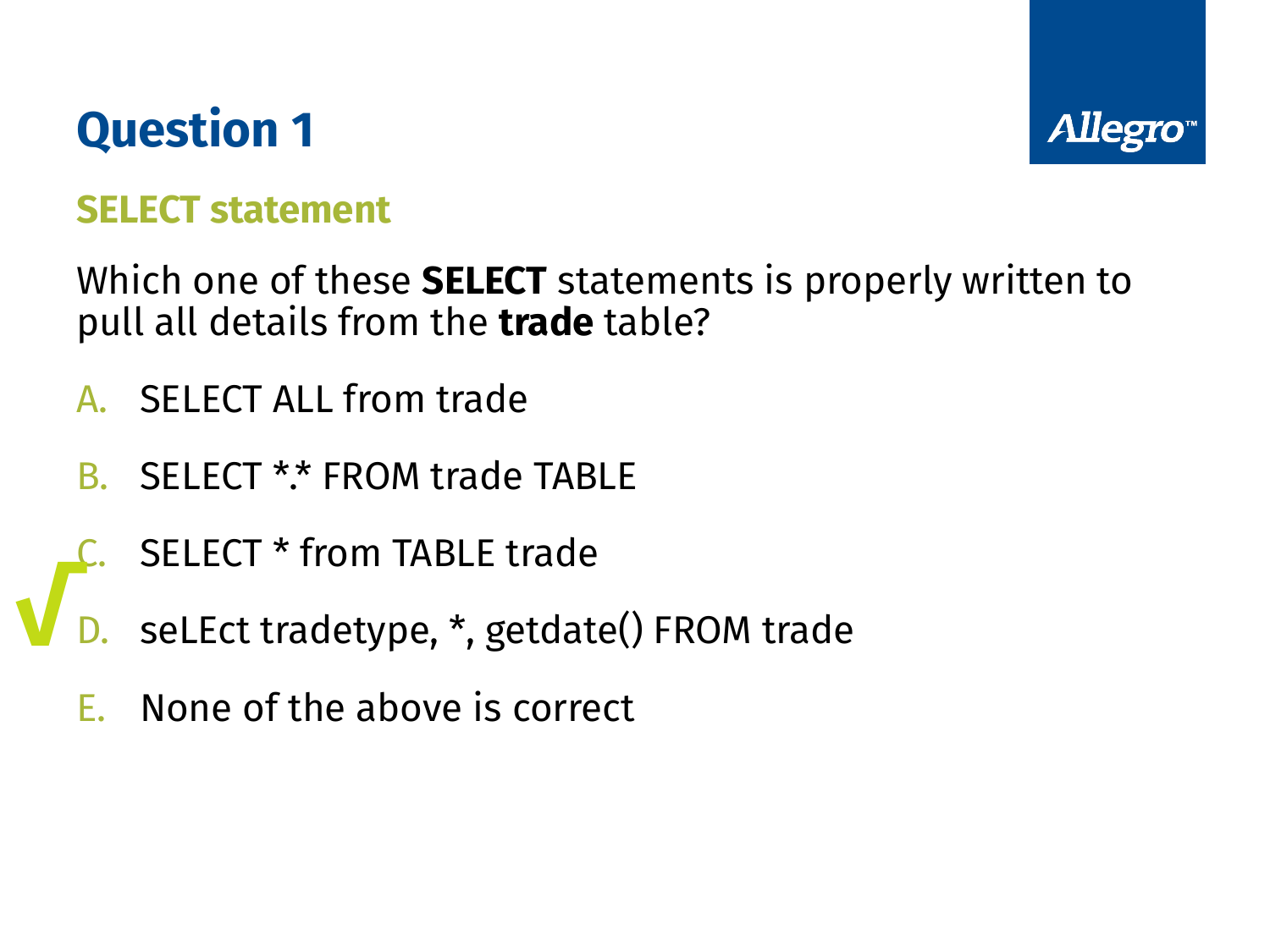

# Question 1
SELECT statement
Which one of these SELECT statements is properly written to pull all details from the trade table?
SELECT ALL from trade
SELECT *.* FROM trade TABLE
SELECT * from TABLE trade
seLEct tradetype, *, getdate() FROM trade
None of the above is correct
√